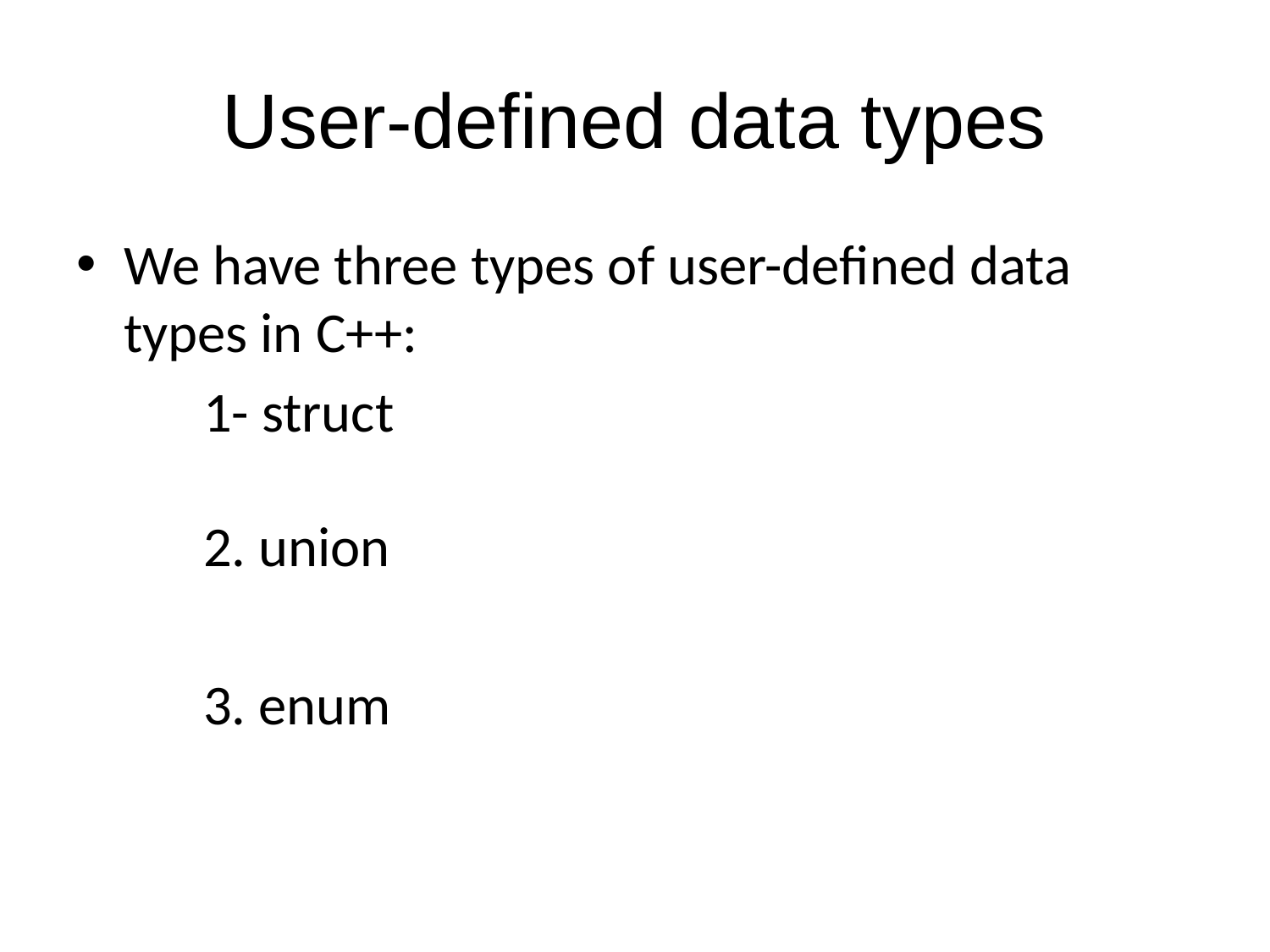

# User-defined data types
We have three types of user-defined data types in C++:
	1- struct
	2. union

	3. enum